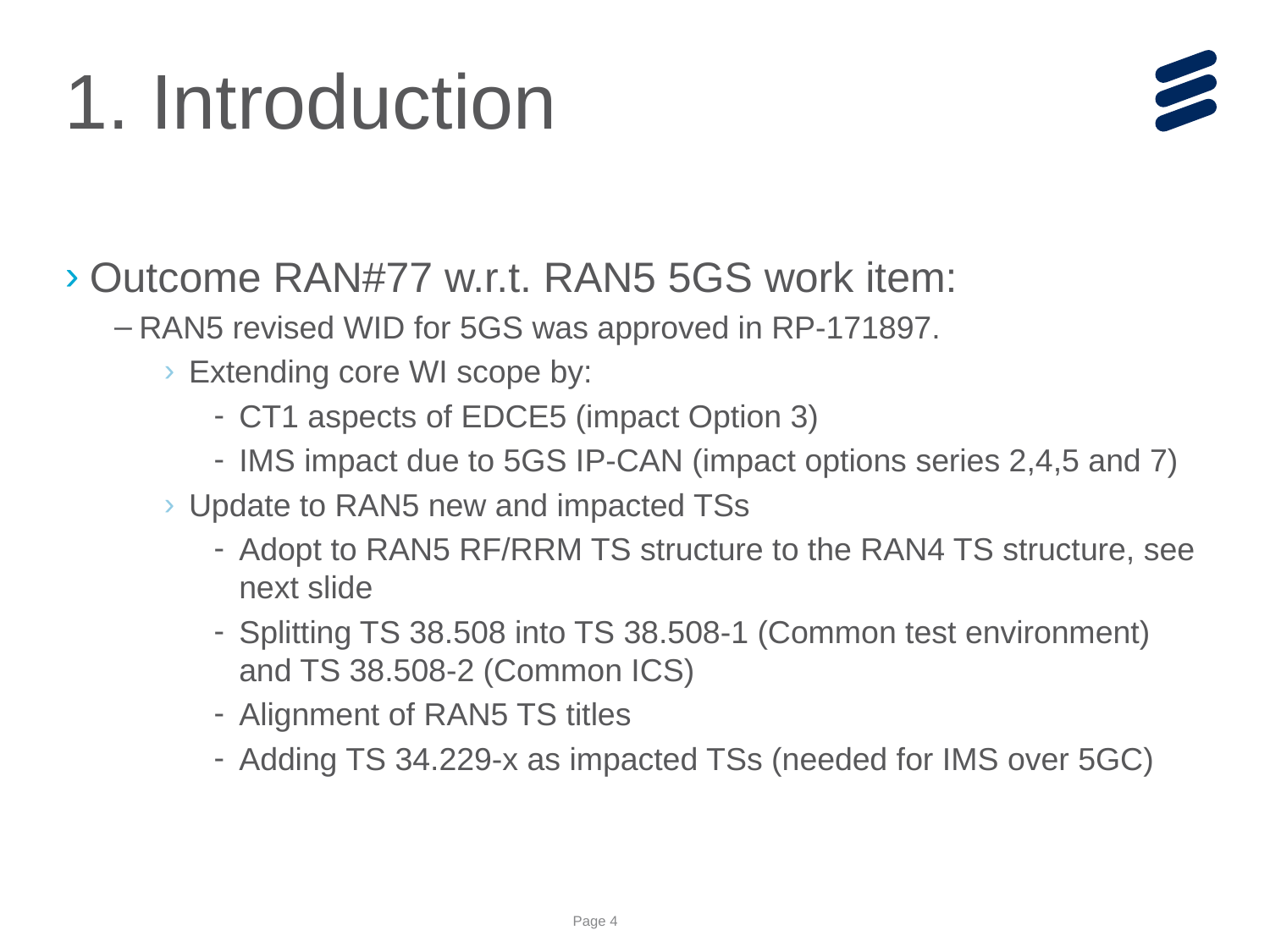

# 1. Introduction
Outcome RAN#77 w.r.t. RAN5 5GS work item:
RAN5 revised WID for 5GS was approved in RP-171897.
Extending core WI scope by:
CT1 aspects of EDCE5 (impact Option 3)
IMS impact due to 5GS IP-CAN (impact options series 2,4,5 and 7)
Update to RAN5 new and impacted TSs
Adopt to RAN5 RF/RRM TS structure to the RAN4 TS structure, see next slide
Splitting TS 38.508 into TS 38.508-1 (Common test environment) and TS 38.508-2 (Common ICS)
Alignment of RAN5 TS titles
Adding TS 34.229-x as impacted TSs (needed for IMS over 5GC)